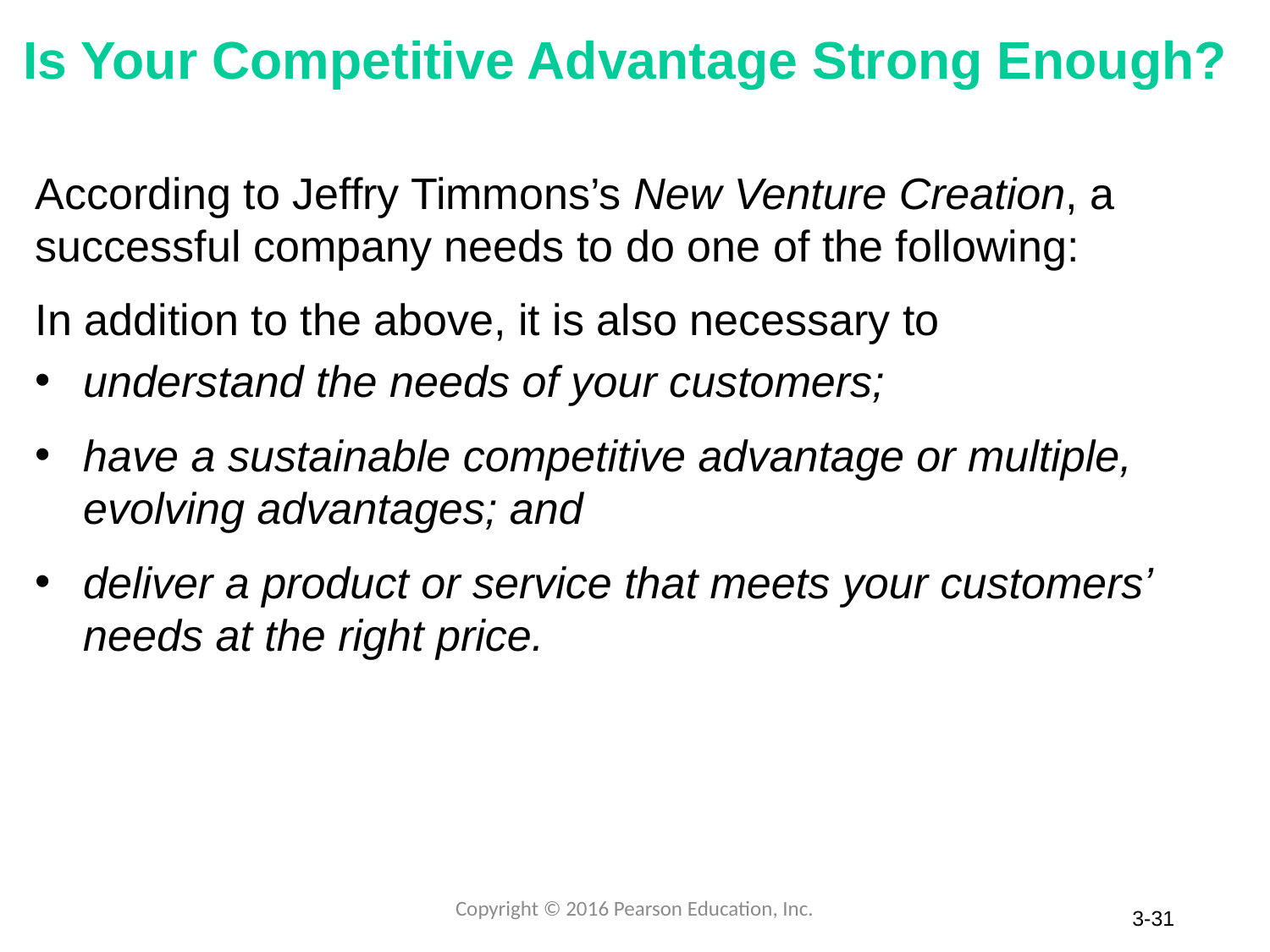

# Is Your Competitive Advantage Strong Enough?
According to Jeffry Timmons’s New Venture Creation, a successful company needs to do one of the following:

In addition to the above, it is also necessary to
understand the needs of your customers;

have a sustainable competitive advantage or multiple, evolving advantages; and

deliver a product or service that meets your customers’ needs at the right price.
Copyright © 2016 Pearson Education, Inc.